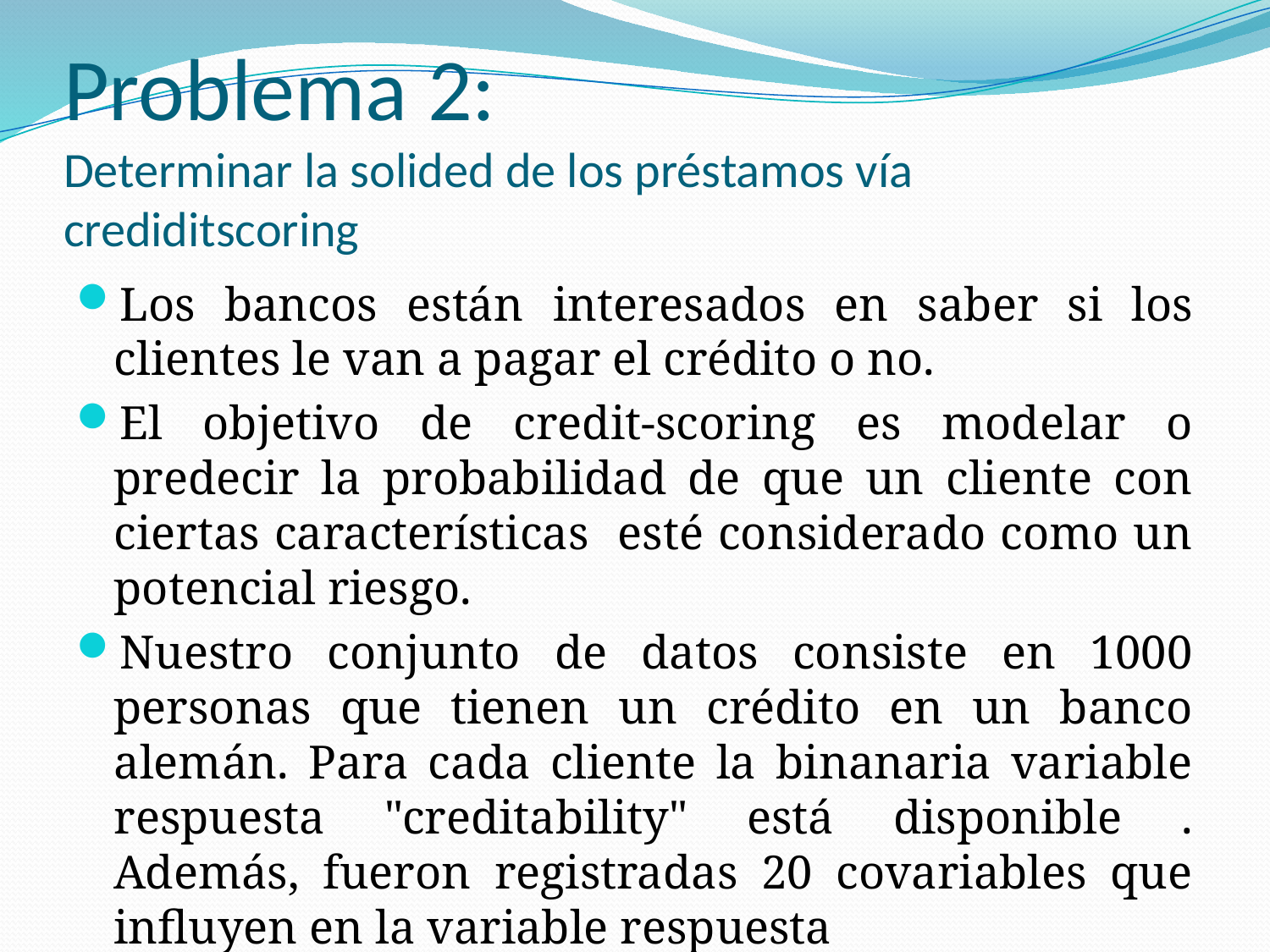

# Problema 2: Determinar la solided de los préstamos vía crediditscoring
Los bancos están interesados en saber si los clientes le van a pagar el crédito o no.
El objetivo de credit-scoring es modelar o predecir la probabilidad de que un cliente con ciertas características  esté considerado como un potencial riesgo.
Nuestro conjunto de datos consiste en 1000 personas que tienen un crédito en un banco alemán. Para cada cliente la binanaria variable respuesta "creditability" está disponible . Además, fueron registradas 20 covariables que influyen en la variable respuesta